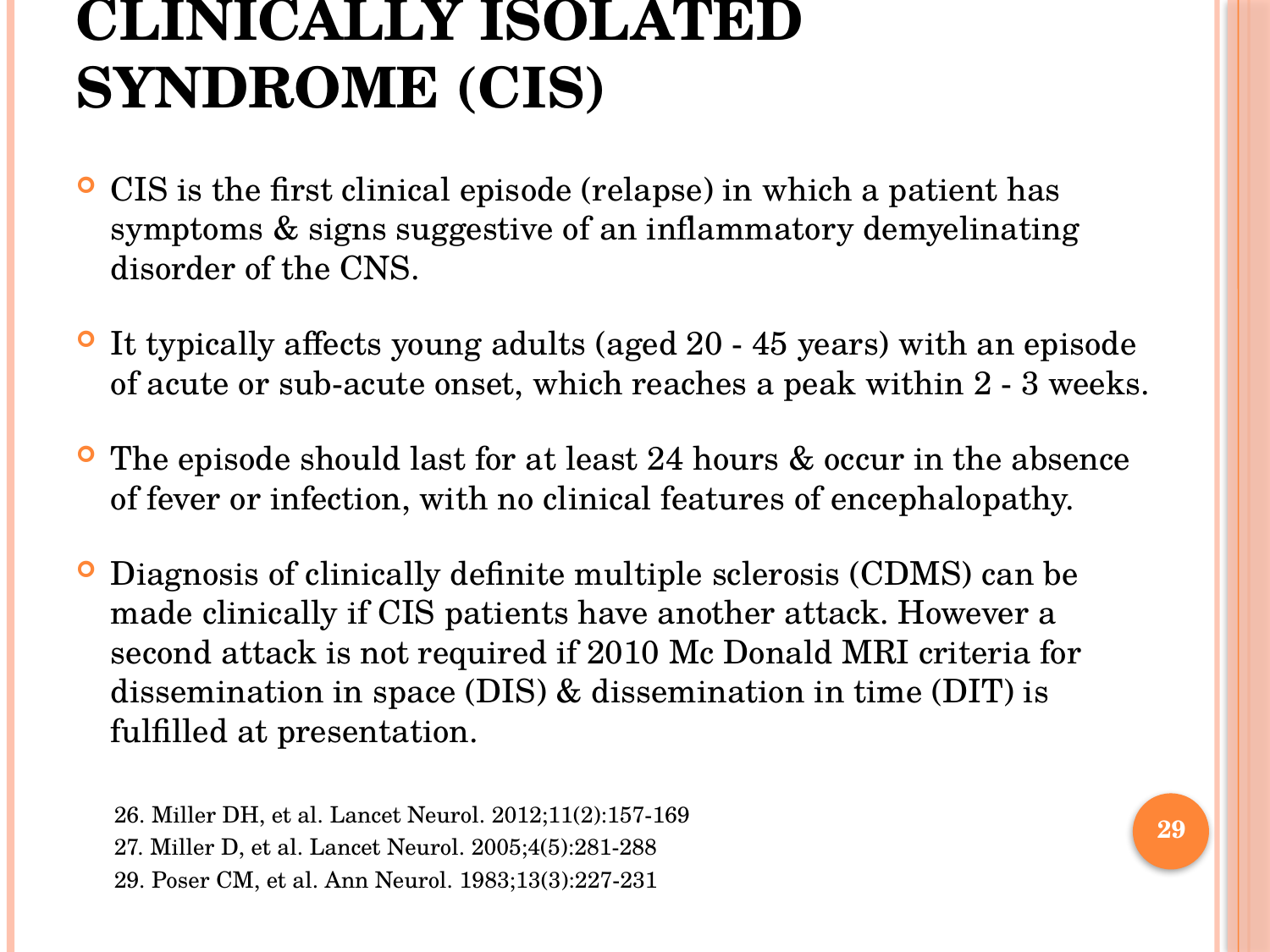

# Clinically Isolated Syndrome (CIS)
CIS is the first clinical episode (relapse) in which a patient has symptoms & signs suggestive of an inflammatory demyelinating disorder of the CNS.

It typically affects young adults (aged 20 - 45 years) with an episode of acute or sub-acute onset, which reaches a peak within 2 - 3 weeks.

The episode should last for at least 24 hours & occur in the absence of fever or infection, with no clinical features of encephalopathy.

Diagnosis of clinically definite multiple sclerosis (CDMS) can be made clinically if CIS patients have another attack. However a second attack is not required if 2010 Mc Donald MRI criteria for dissemination in space (DIS) & dissemination in time (DIT) is fulfilled at presentation.

      26. Miller DH, et al. Lancet Neurol. 2012;11(2):157-169
      27. Miller D, et al. Lancet Neurol. 2005;4(5):281-288
      29. Poser CM, et al. Ann Neurol. 1983;13(3):227-231

29